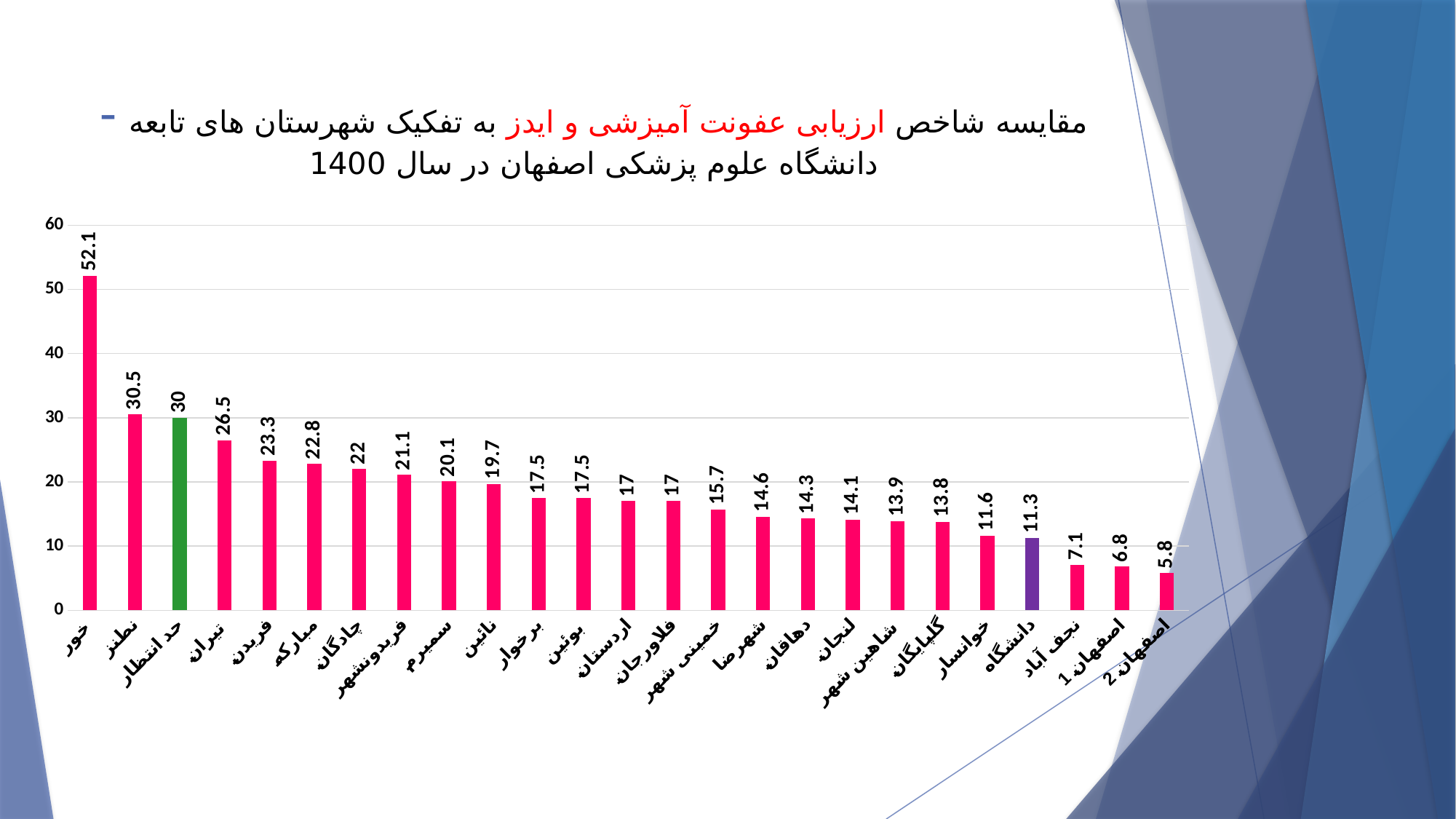

# - مقایسه شاخص ارزیابی عفونت آمیزشی و ایدز به تفکیک شهرستان های تابعه دانشگاه علوم پزشکی اصفهان در سال 1400

### Chart

| Category | Column1 |
|---|---|
| خور  | 52.1 |
| نطنز | 30.5 |
| حد انتظار | 30.0 |
|  تیران  | 26.5 |
| فریدن | 23.3 |
|  مبارکه | 22.8 |
| چادگان | 22.0 |
|  فریدونشهر | 21.1 |
| سمیرم | 20.1 |
| نائین | 19.7 |
|  برخوار | 17.5 |
|  بوئین  | 17.5 |
|  اردستان | 17.0 |
|  فلاورجان | 17.0 |
| خمینی شهر | 15.7 |
|  شهرضا | 14.6 |
|  دهاقان | 14.3 |
|  لنجان | 14.1 |
|  شاهین شهر  | 13.9 |
| گلپایگان | 13.8 |
| خوانسار | 11.6 |
| دانشگاه | 11.3 |
|  نجف آباد | 7.1 |
| اصفهان 1 | 6.8 |
| اصفهان 2 | 5.8 |